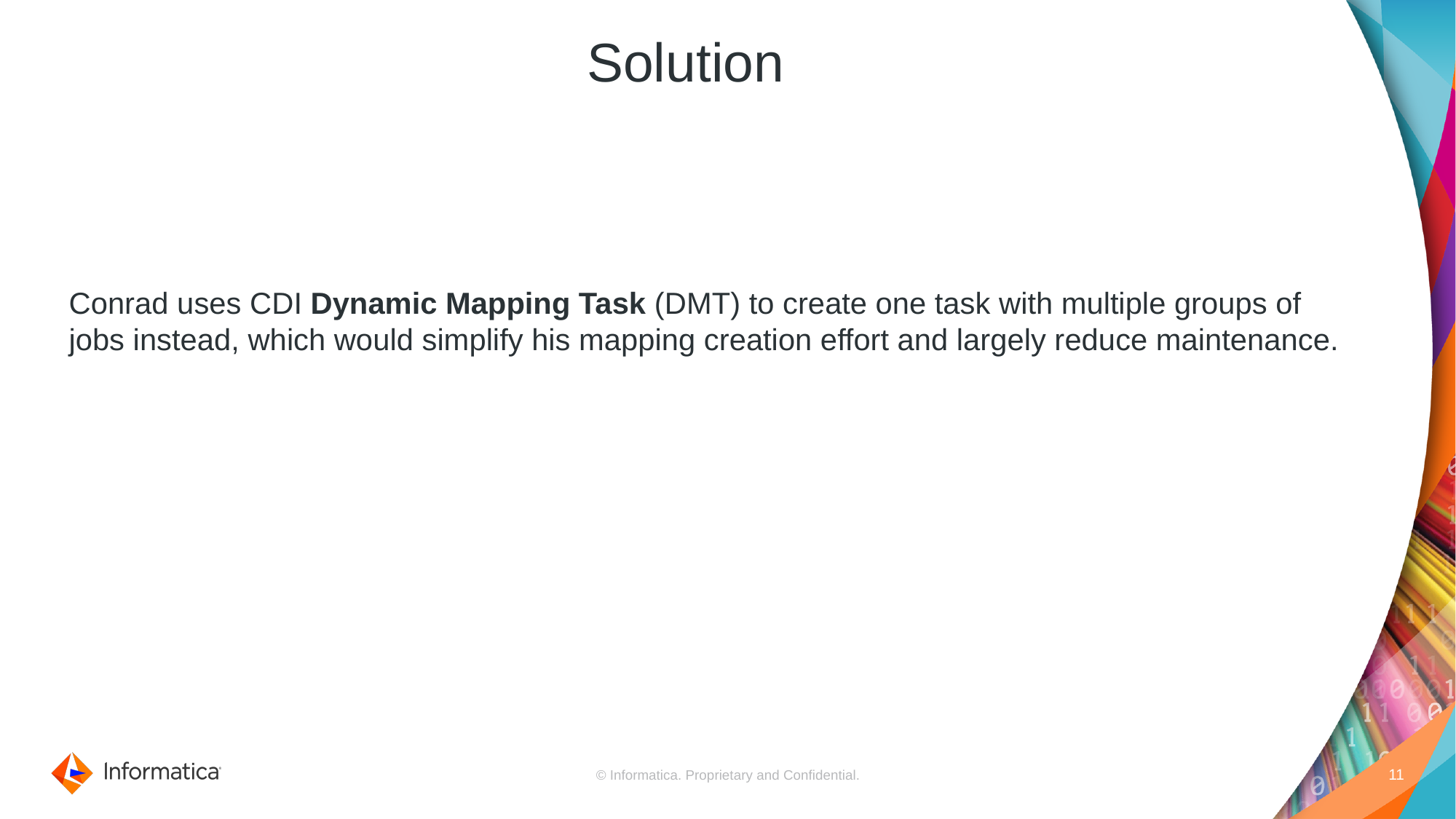

# Solution
Conrad uses CDI Dynamic Mapping Task (DMT) to create one task with multiple groups of jobs instead, which would simplify his mapping creation effort and largely reduce maintenance.